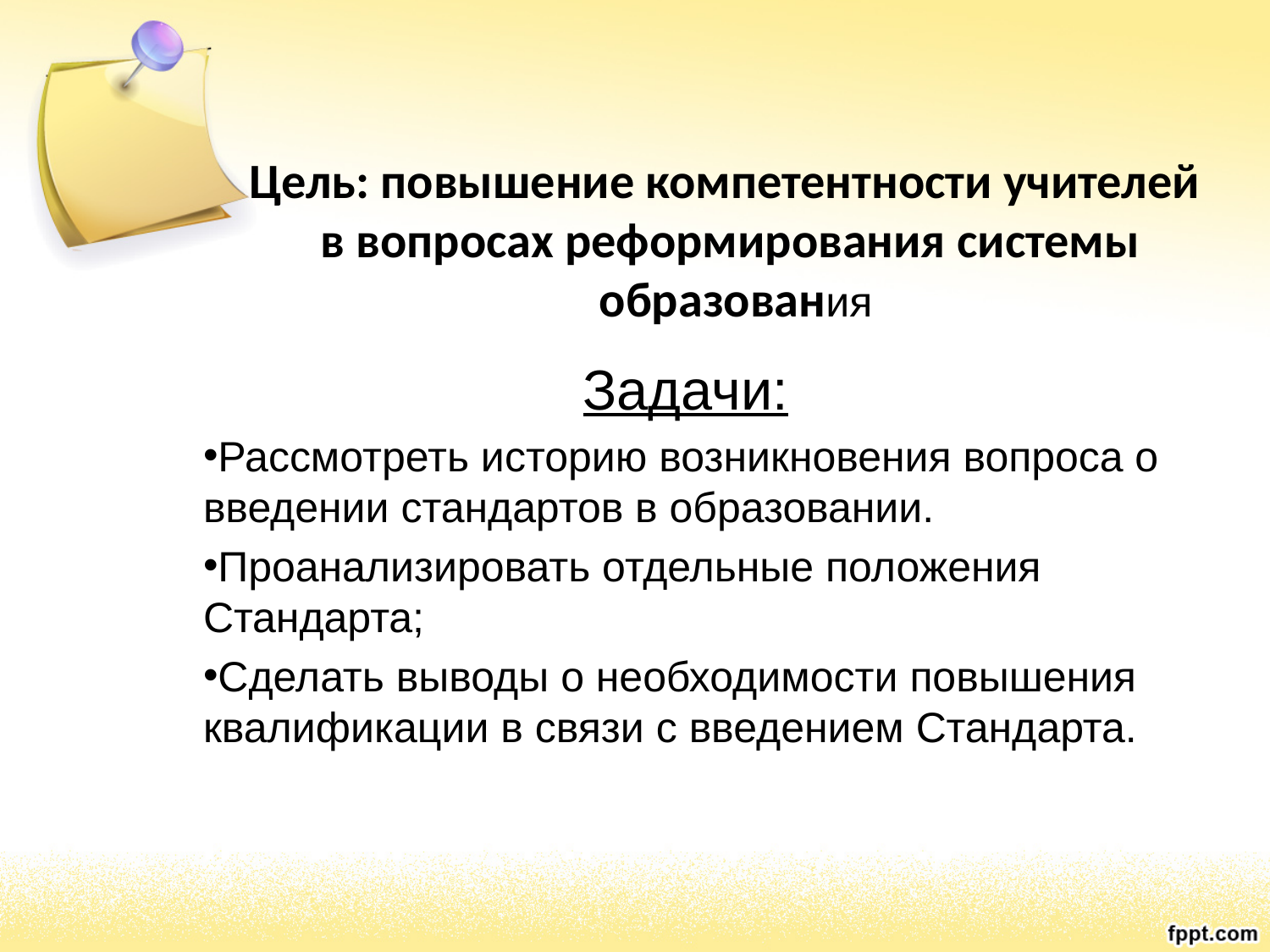

# Цель: повышение компетентности учителей в вопросах реформирования системы образования
Задачи:
Рассмотреть историю возникновения вопроса о введении стандартов в образовании.
Проанализировать отдельные положения  Стандарта;
Сделать выводы о необходимости повышения квалификации в связи с введением Стандарта.